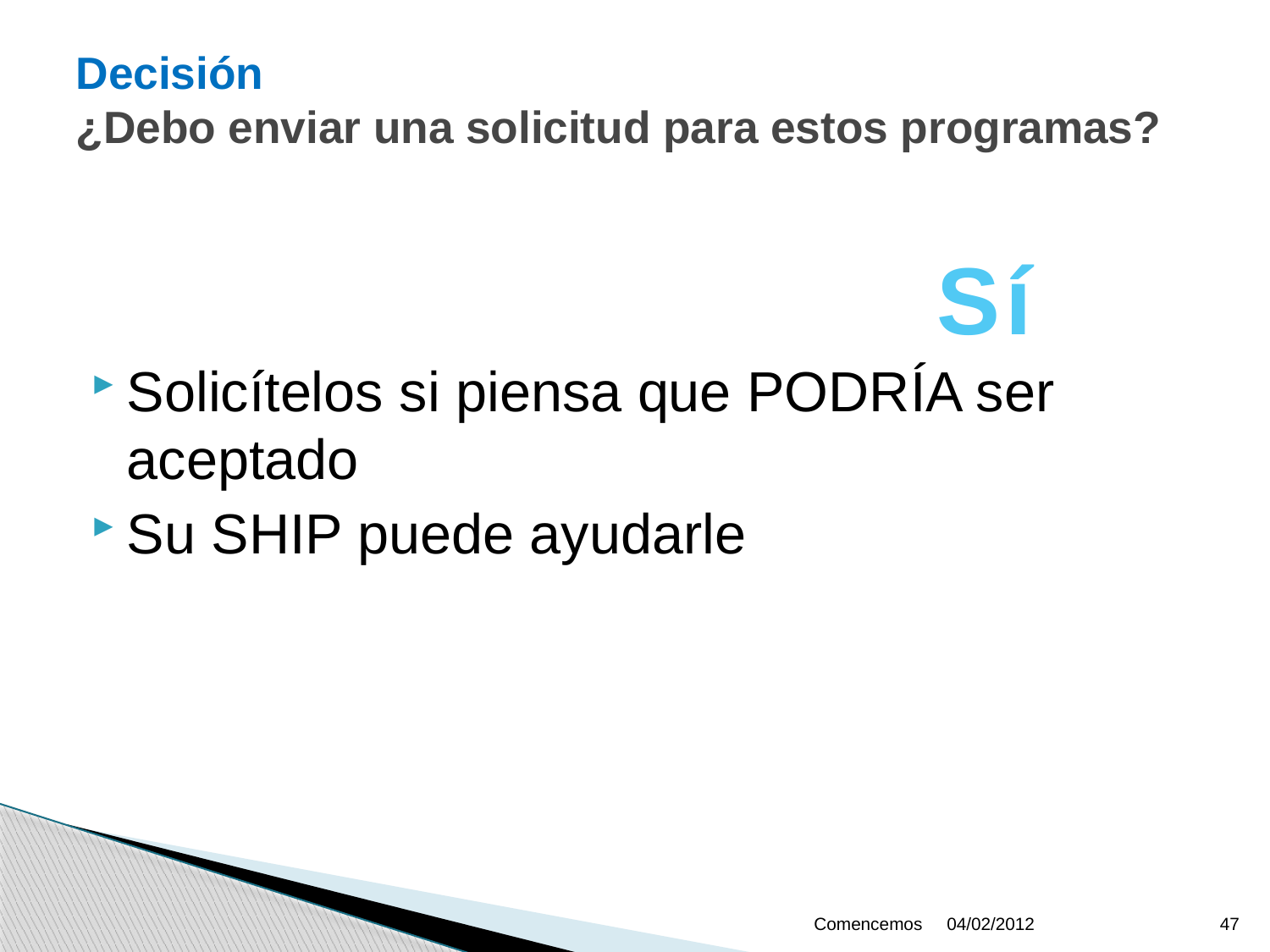

# Decisión ¿Debo enviar una solicitud para estos programas?
Sí
Solicítelos si piensa que PODRÍA ser aceptado
Su SHIP puede ayudarle

Comencemos
04/02/2012
47